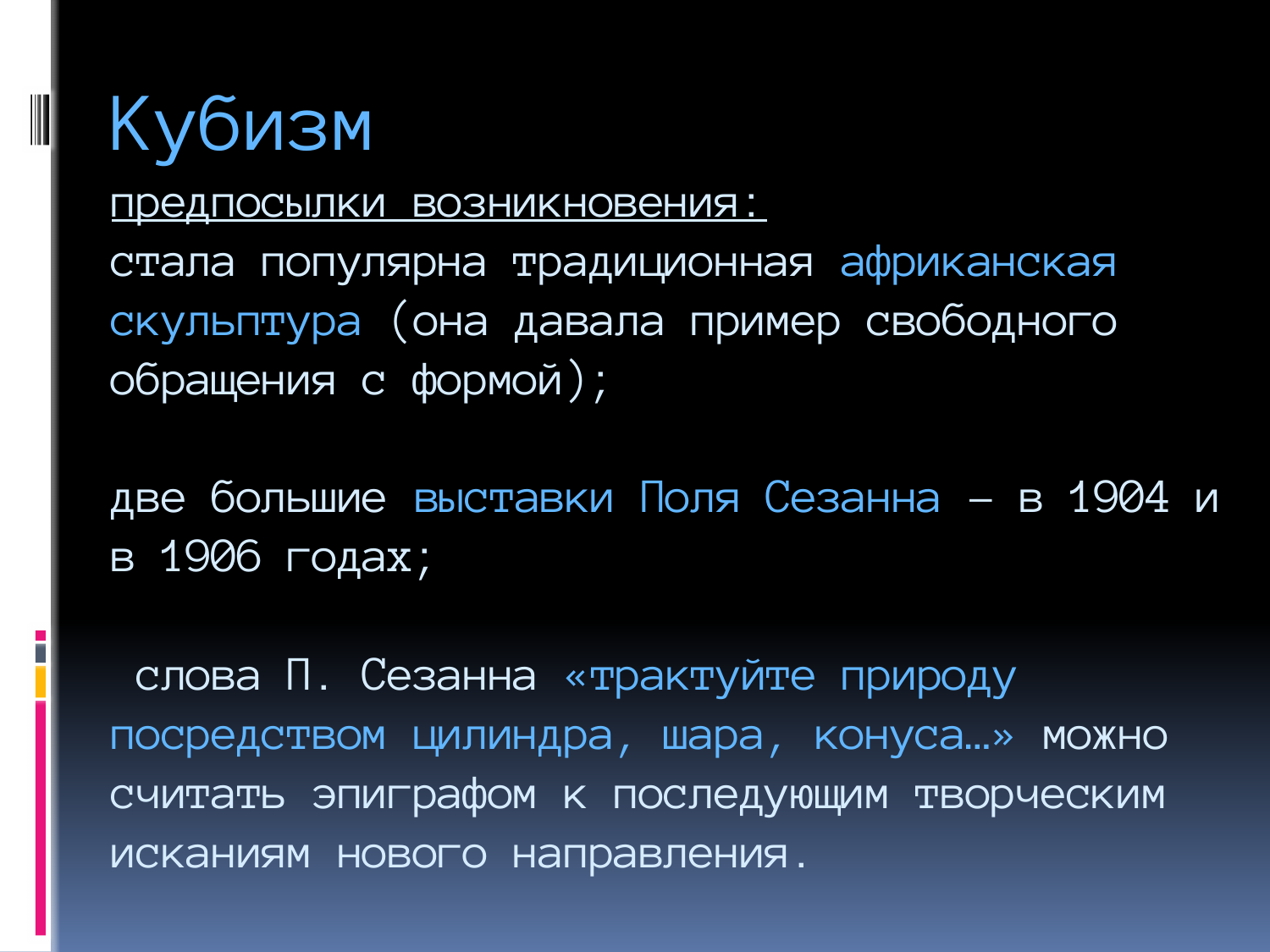

# Кубизм предпосылки возникновения: стала популярна традиционная африканская скульптура (она давала пример свободного обращения с формой); две большие выставки Поля Сезанна – в 1904 и в 1906 годах; слова П. Сезанна «трактуйте природу посредством цилиндра, шара, конуса…» можно считать эпиграфом к последующим творческим исканиям нового направления.